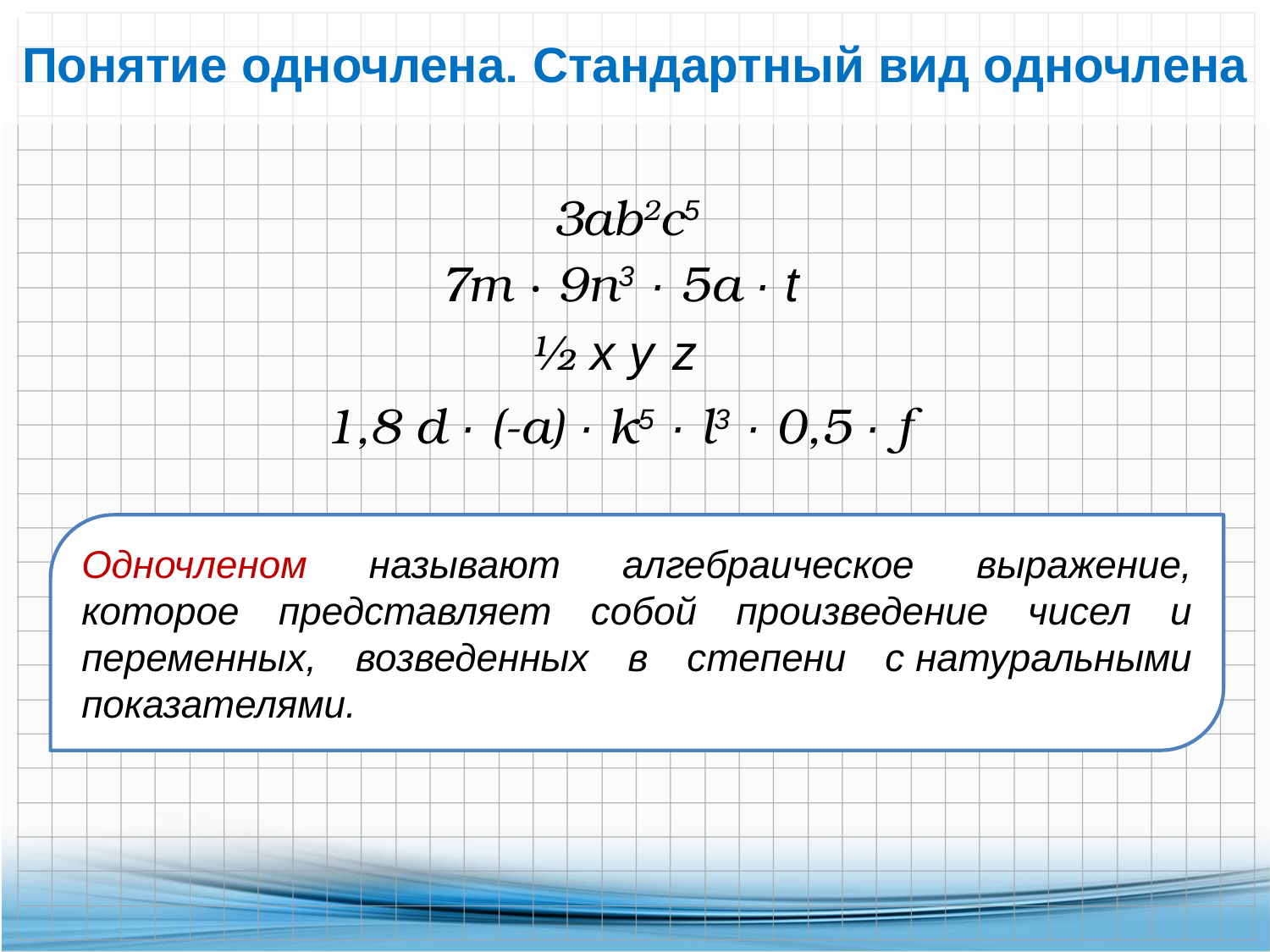

Понятие одночлена. Стандартный вид одночлена
3ab2c5
7m · 9n3 · 5a · t
½ х y z
1,8 d · (-a) · k5 · l3 · 0,5 · f
Одночленом называют алгебраическое выражение, которое представляет собой произведение чисел и переменных, возведенных в степени с натуральными показателями.